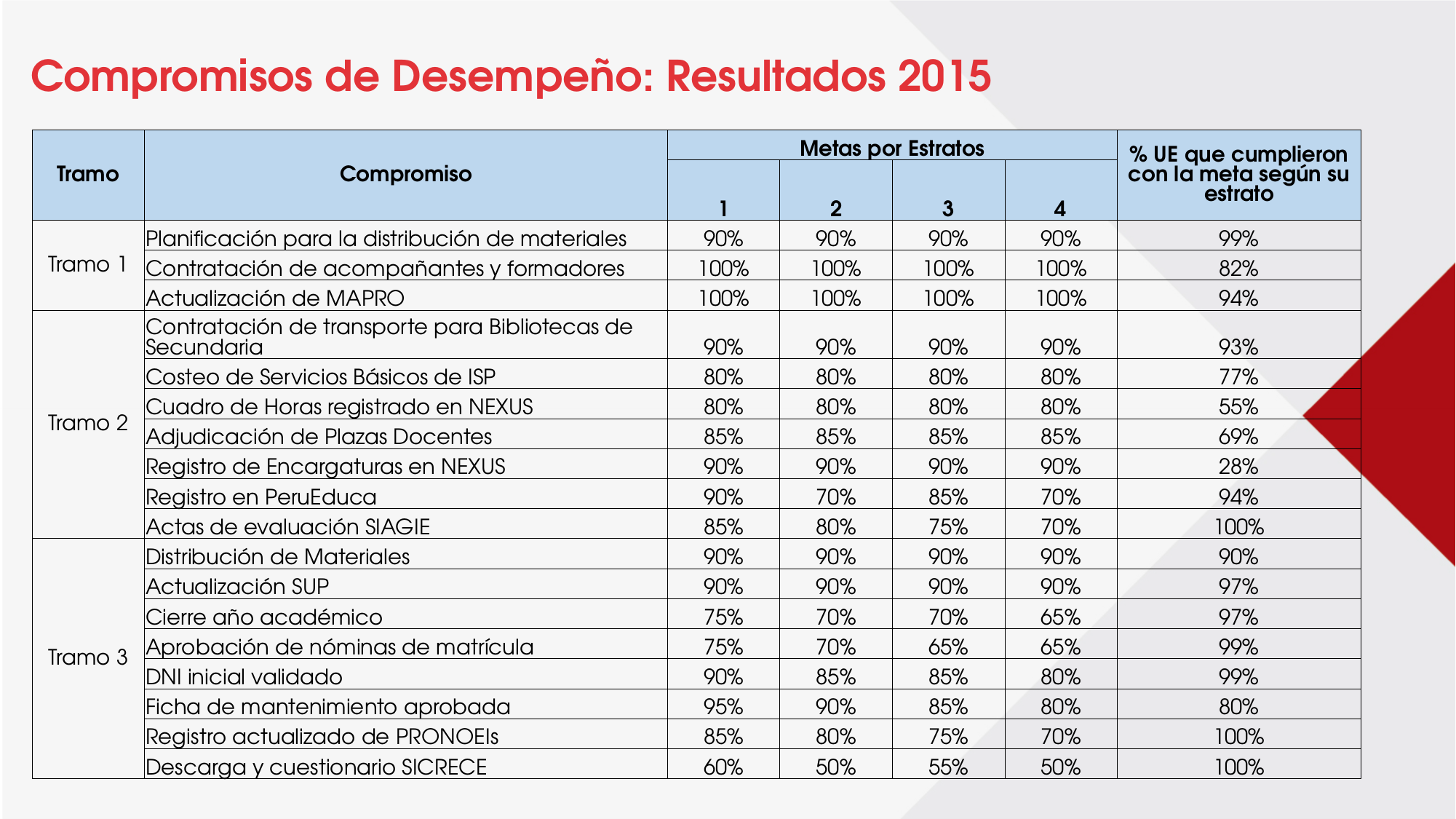

Compromisos de Desempeño: Resultados 2015
| Tramo | Compromiso | Metas por Estratos |  |  |  | % UE que cumplieron con la meta según su estrato |
| --- | --- | --- | --- | --- | --- | --- |
|  |  | 1 | 2 | 3 | 4 |  |
| Tramo 1 | Planificación para la distribución de materiales | 90% | 90% | 90% | 90% | 99% |
|  | Contratación de acompañantes y formadores | 100% | 100% | 100% | 100% | 82% |
|  | Actualización de MAPRO | 100% | 100% | 100% | 100% | 94% |
| Tramo 2 | Contratación de transporte para Bibliotecas de Secundaria | 90% | 90% | 90% | 90% | 93% |
|  | Costeo de Servicios Básicos de ISP | 80% | 80% | 80% | 80% | 77% |
|  | Cuadro de Horas registrado en NEXUS | 80% | 80% | 80% | 80% | 55% |
|  | Adjudicación de Plazas Docentes | 85% | 85% | 85% | 85% | 69% |
|  | Registro de Encargaturas en NEXUS | 90% | 90% | 90% | 90% | 28% |
|  | Registro en PeruEduca | 90% | 70% | 85% | 70% | 94% |
|  | Actas de evaluación SIAGIE | 85% | 80% | 75% | 70% | 100% |
| Tramo 3 | Distribución de Materiales | 90% | 90% | 90% | 90% | 90% |
|  | Actualización SUP | 90% | 90% | 90% | 90% | 97% |
|  | Cierre año académico | 75% | 70% | 70% | 65% | 97% |
|  | Aprobación de nóminas de matrícula | 75% | 70% | 65% | 65% | 99% |
|  | DNI inicial validado | 90% | 85% | 85% | 80% | 99% |
|  | Ficha de mantenimiento aprobada | 95% | 90% | 85% | 80% | 80% |
|  | Registro actualizado de PRONOEIs | 85% | 80% | 75% | 70% | 100% |
|  | Descarga y cuestionario SICRECE | 60% | 50% | 55% | 50% | 100% |